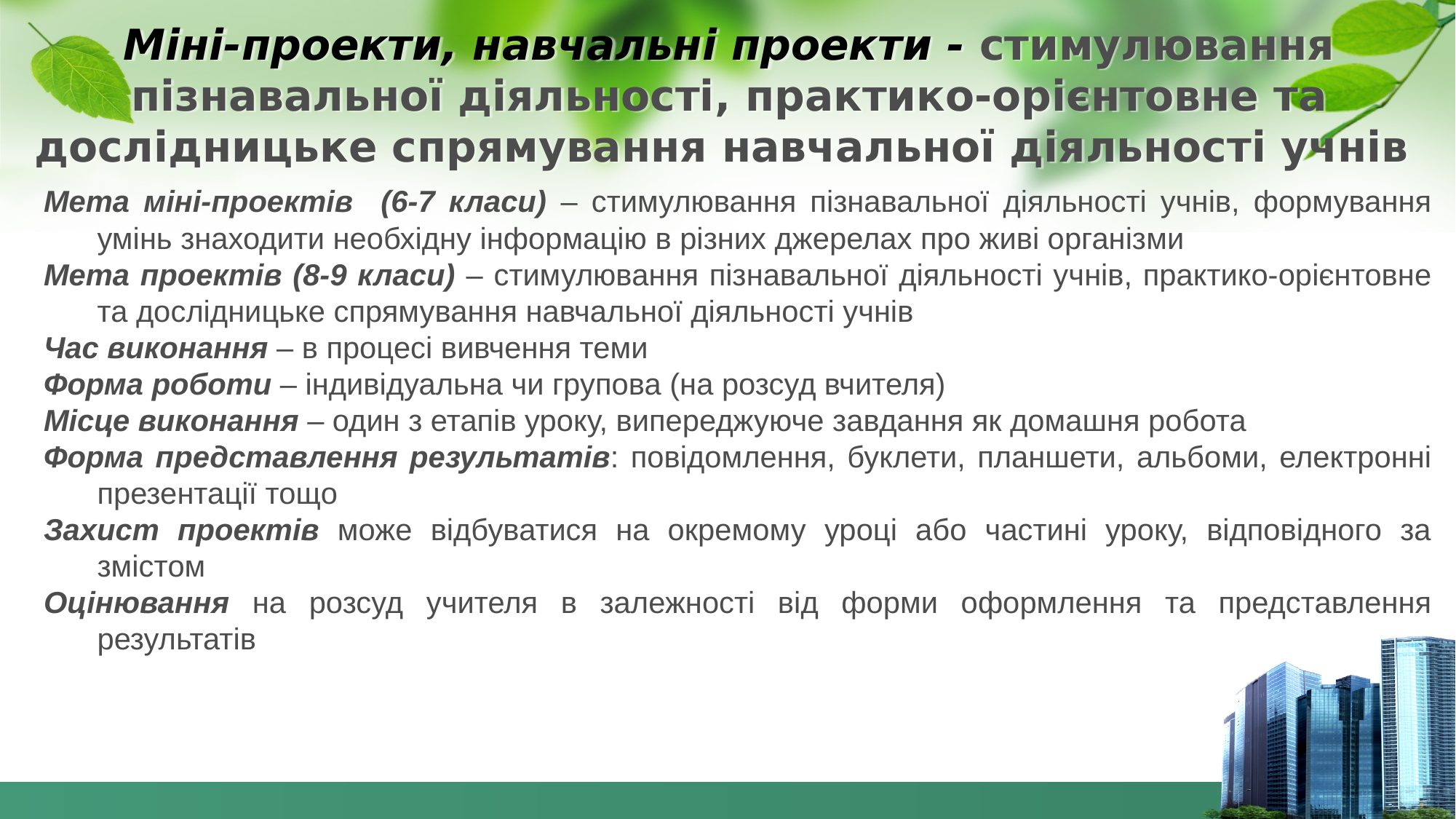

# Міні-проекти, навчальні проекти - стимулювання пізнавальної діяльності, практико-орієнтовне та дослідницьке спрямування навчальної діяльності учнів

Мета міні-проектів  (6-7 класи) – стимулювання пізнавальної діяльності учнів, формування умінь знаходити необхідну інформацію в різних джерелах про живі організми
Мета проектів (8-9 класи) – стимулювання пізнавальної діяльності учнів, практико-орієнтовне та дослідницьке спрямування навчальної діяльності учнів
Час виконання – в процесі вивчення теми
Форма роботи – індивідуальна чи групова (на розсуд вчителя)
Місце виконання – один з етапів уроку, випереджуюче завдання як домашня робота
Форма представлення результатів: повідомлення, буклети, планшети, альбоми, електронні презентації тощо
Захист проектів може відбуватися на окремому уроці або частині уроку, відповідного за змістом
Оцінювання на розсуд учителя в залежності від форми оформлення та представлення результатів